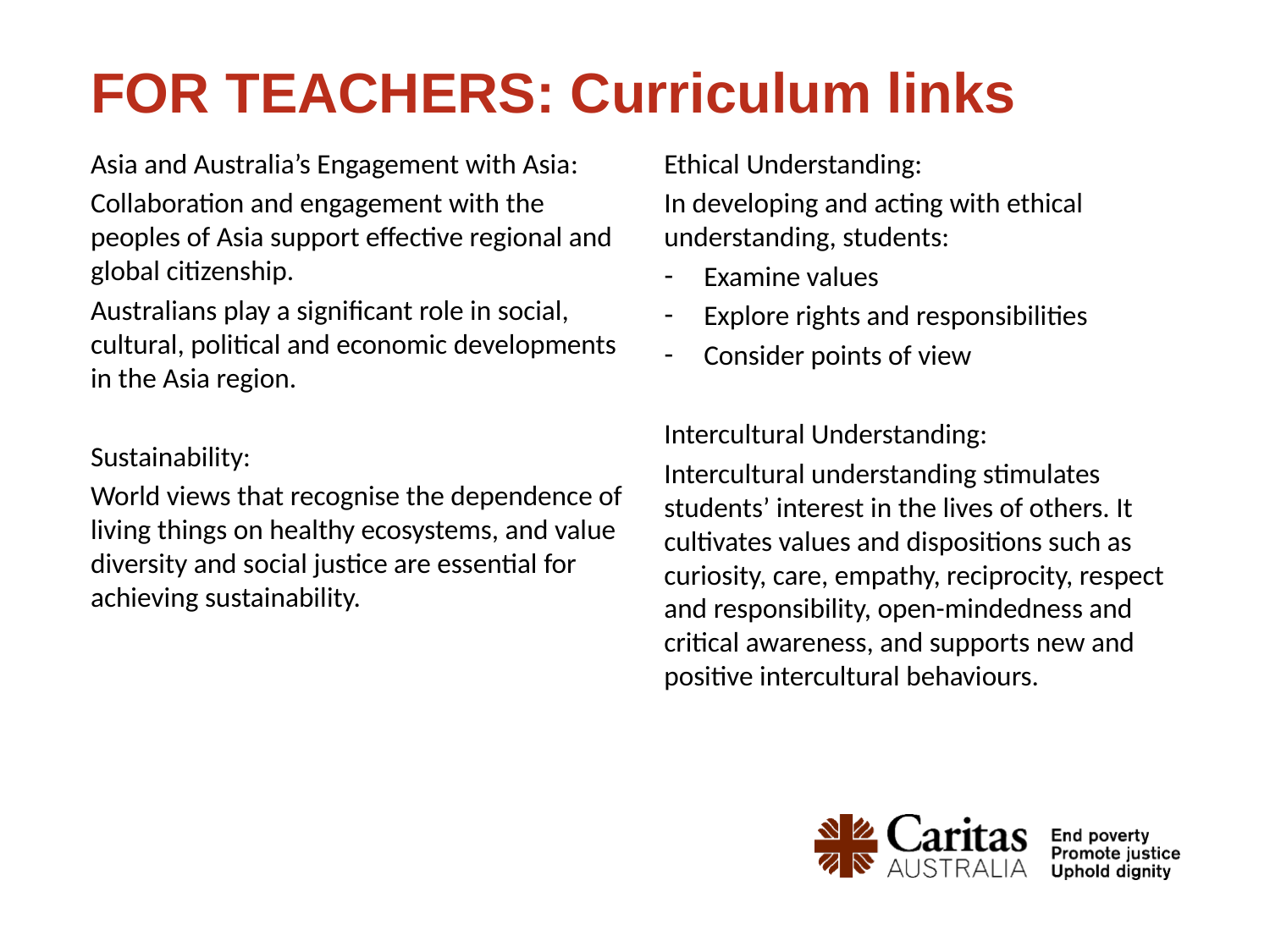

FOR TEACHERS: Curriculum links
Asia and Australia’s Engagement with Asia:
Collaboration and engagement with the peoples of Asia support effective regional and global citizenship.
Australians play a significant role in social, cultural, political and economic developments in the Asia region.

Sustainability:
World views that recognise the dependence of living things on healthy ecosystems, and value diversity and social justice are essential for achieving sustainability.

Ethical Understanding:
In developing and acting with ethical understanding, students:
Examine values
Explore rights and responsibilities
Consider points of view

Intercultural Understanding:
Intercultural understanding stimulates students’ interest in the lives of others. It cultivates values and dispositions such as curiosity, care, empathy, reciprocity, respect and responsibility, open-mindedness and critical awareness, and supports new and positive intercultural behaviours.